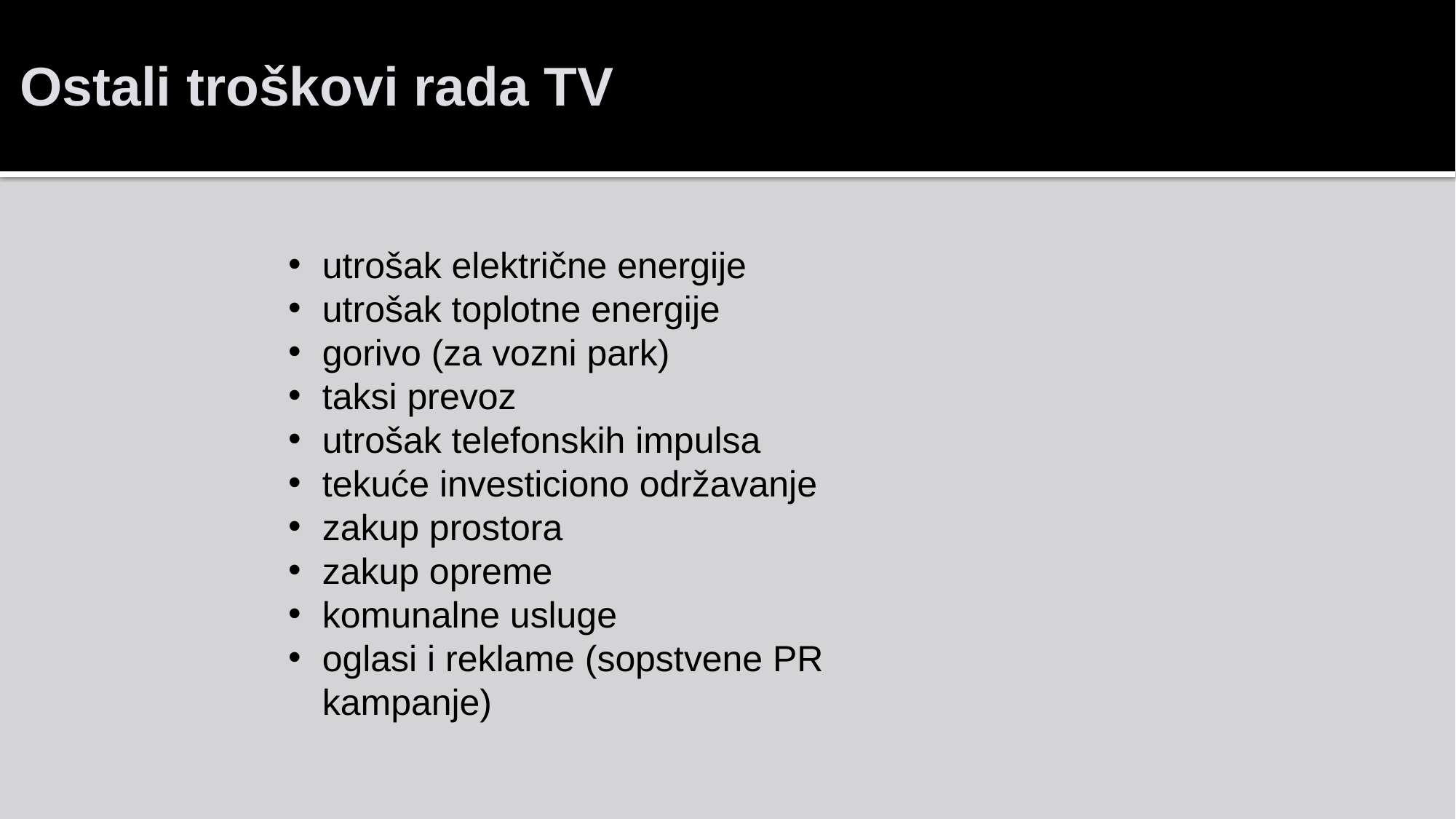

# Ostali troškovi rada TV
utrošak električne energije
utrošak toplotne energije
gorivo (za vozni park)
taksi prevoz
utrošak telefonskih impulsa
tekuće investiciono održavanje
zakup prostora
zakup opreme
komunalne usluge
oglasi i reklame (sopstvene PR kampanje)